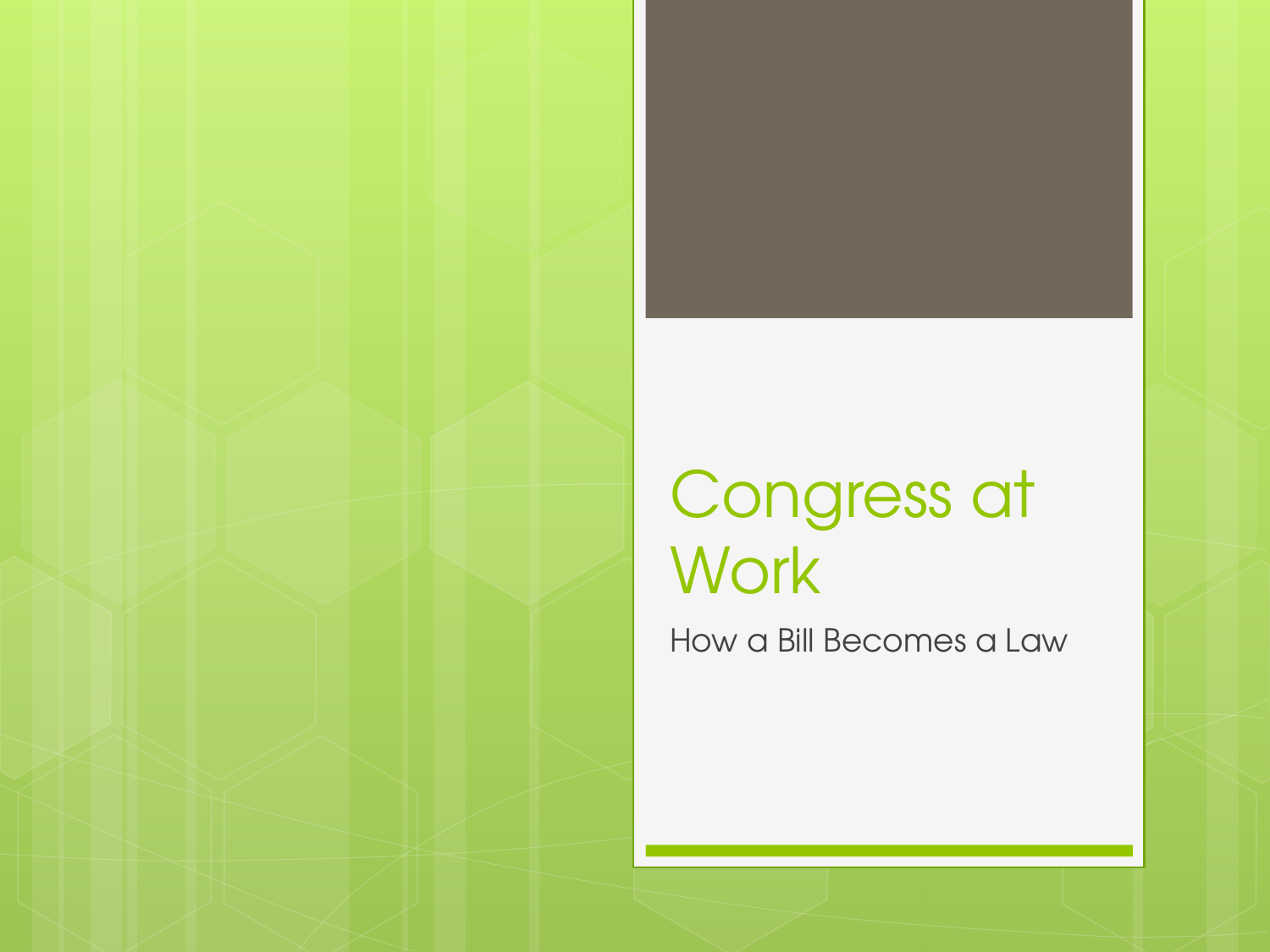

# Congress at Work
How a Bill Becomes a Law